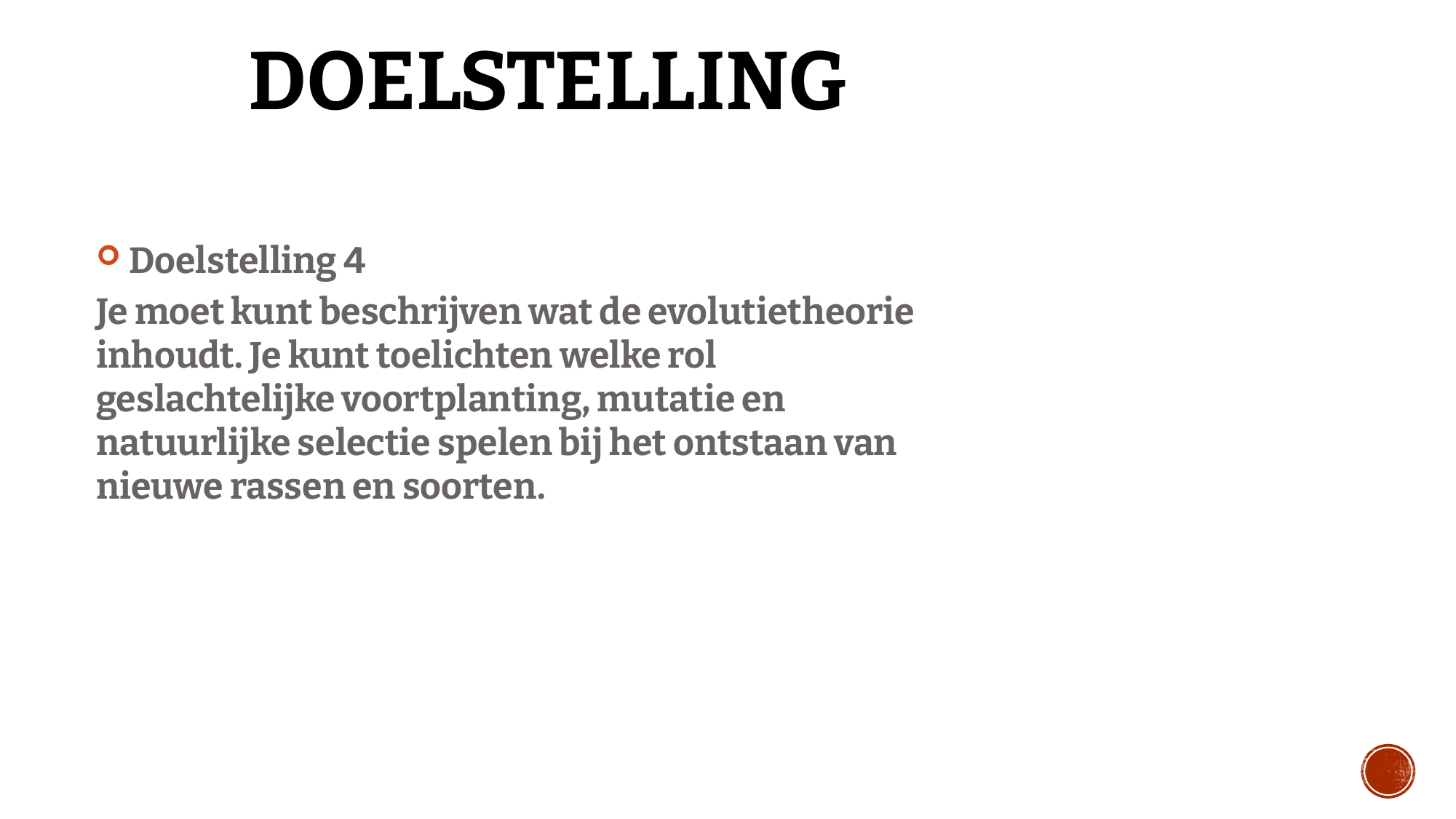

Boek 6 thema 1
# DOELSTELLING
Doelstelling 4
Je moet kunt beschrijven wat de evolutietheorie inhoudt. Je kunt toelichten welke rol geslachtelijke voortplanting, mutatie en natuurlijke selectie spelen bij het ontstaan van nieuwe rassen en soorten.